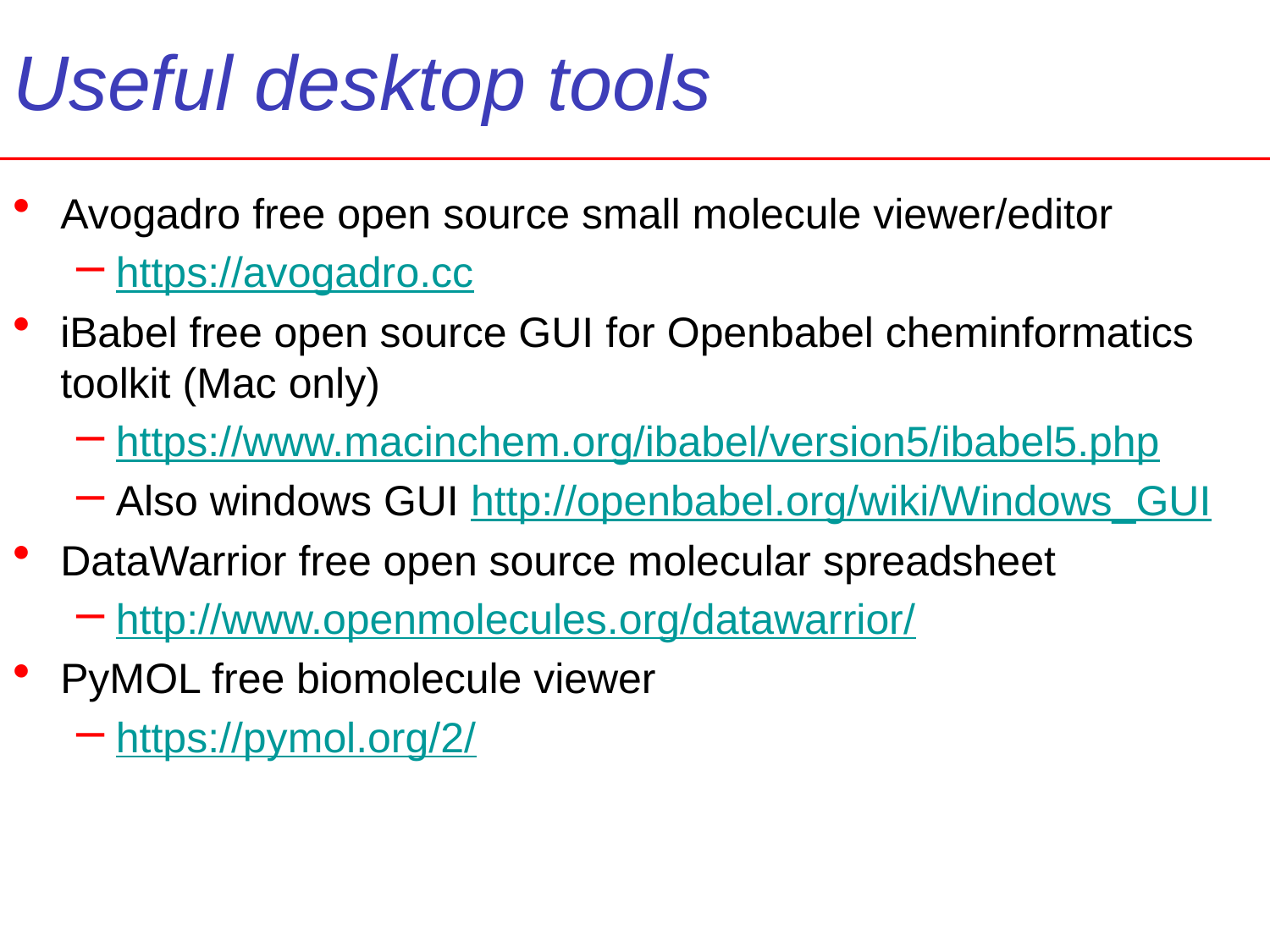

# Useful desktop tools
Avogadro free open source small molecule viewer/editor
https://avogadro.cc
iBabel free open source GUI for Openbabel cheminformatics toolkit (Mac only)
https://www.macinchem.org/ibabel/version5/ibabel5.php
Also windows GUI http://openbabel.org/wiki/Windows_GUI
DataWarrior free open source molecular spreadsheet
http://www.openmolecules.org/datawarrior/
PyMOL free biomolecule viewer
https://pymol.org/2/